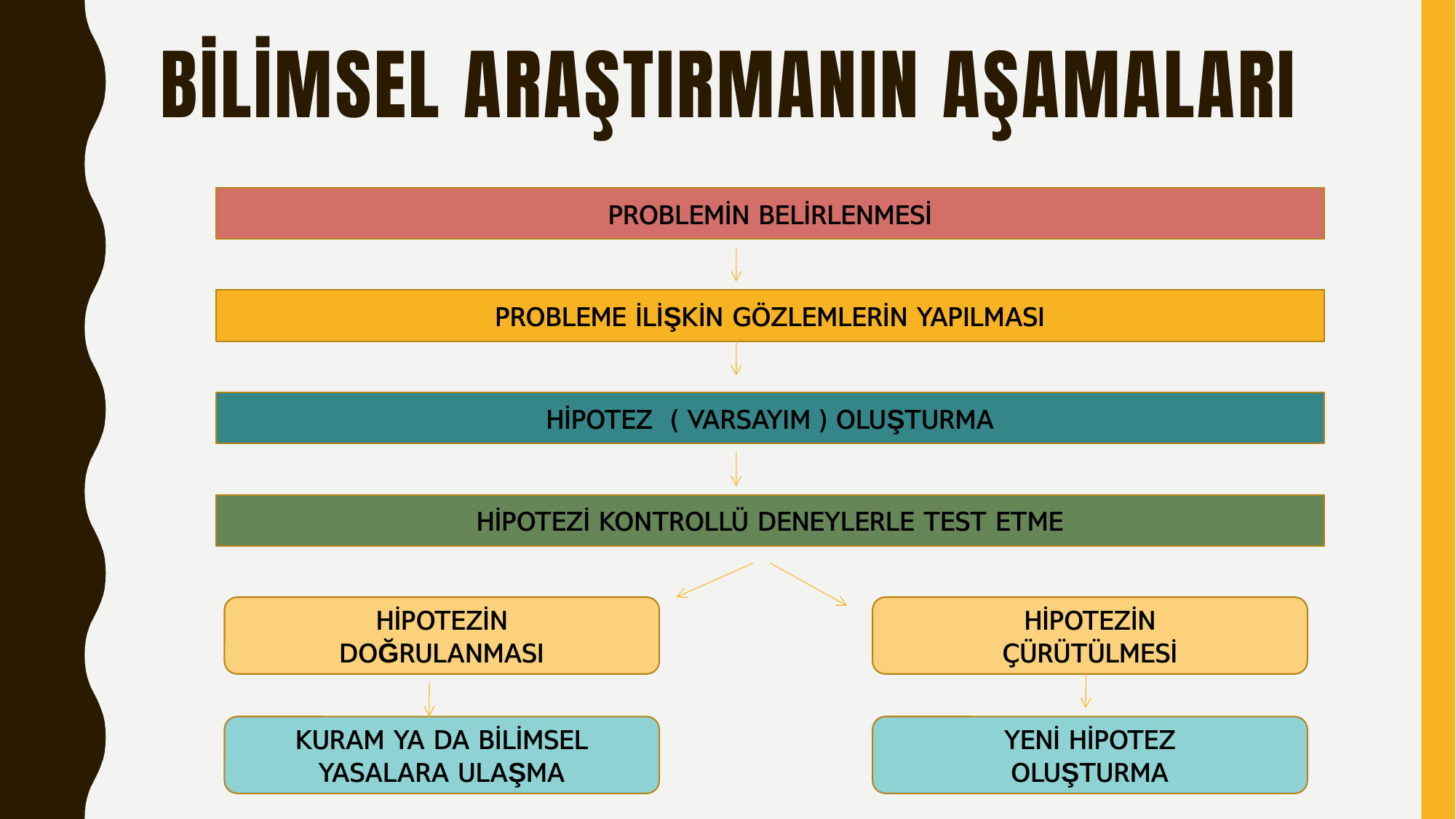

# Bilimsel araştırmanın aşamaları
PROBLEMİN BELİRLENMESİ

PROBLEME İLİŞKİN GÖZLEMLERİN YAPILMASI

HİPOTEZ  ( VARSAYIM ) OLUŞTURMA
HİPOTEZİ KONTROLLÜ DENEYLERLE TEST ETME
HİPOTEZİN
DOĞRULANMASI
HİPOTEZİN
ÇÜRÜTÜLMESİ
KURAM YA DA BİLİMSEL
YASALARA ULAŞMA
YENİ HİPOTEZ
OLUŞTURMA